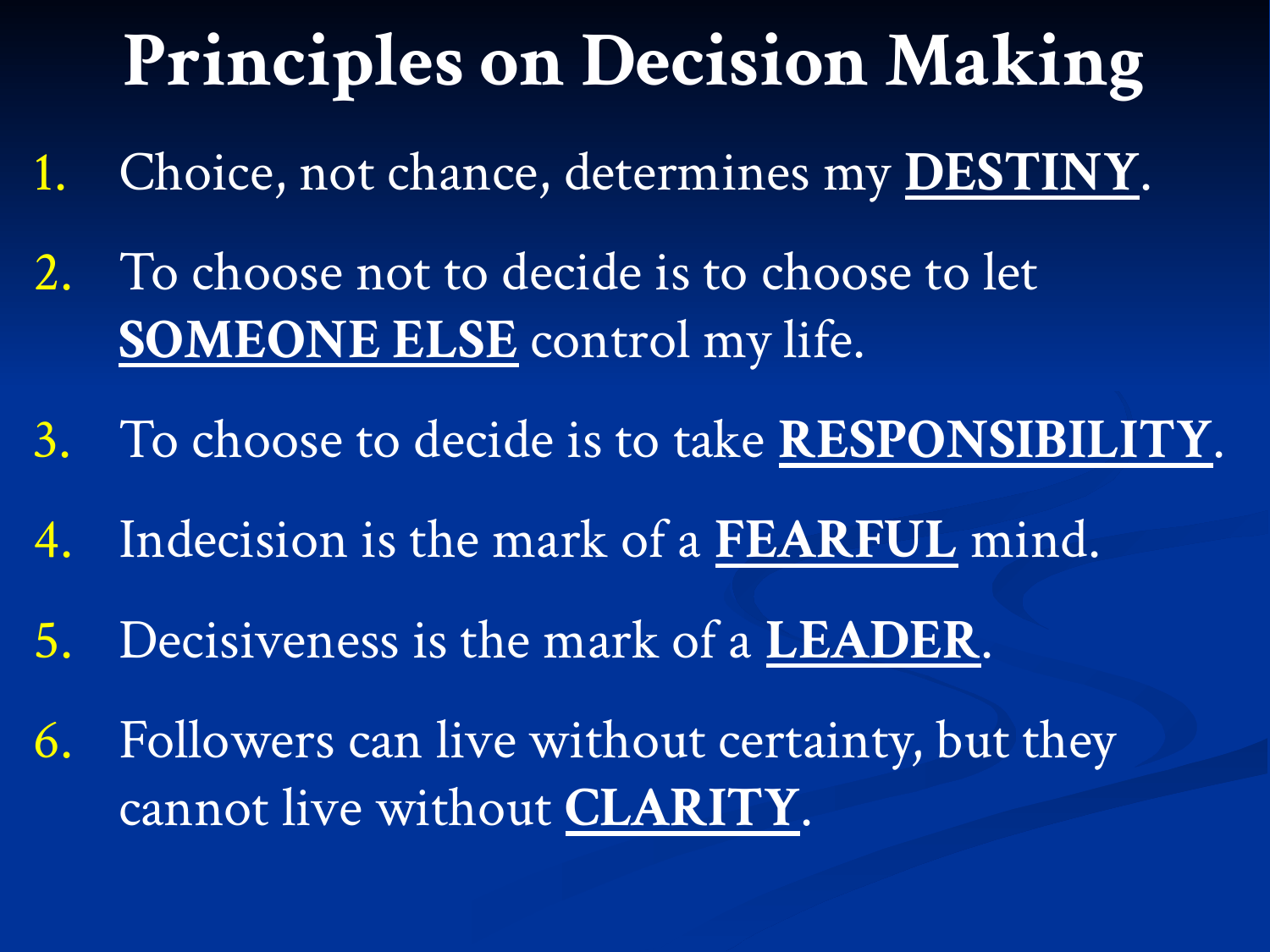

# Principles on Decision Making
Choice, not chance, determines my DESTINY.
To choose not to decide is to choose to let SOMEONE ELSE control my life.
To choose to decide is to take RESPONSIBILITY.
Indecision is the mark of a FEARFUL mind.
5.	Decisiveness is the mark of a LEADER.
Followers can live without certainty, but they cannot live without CLARITY.